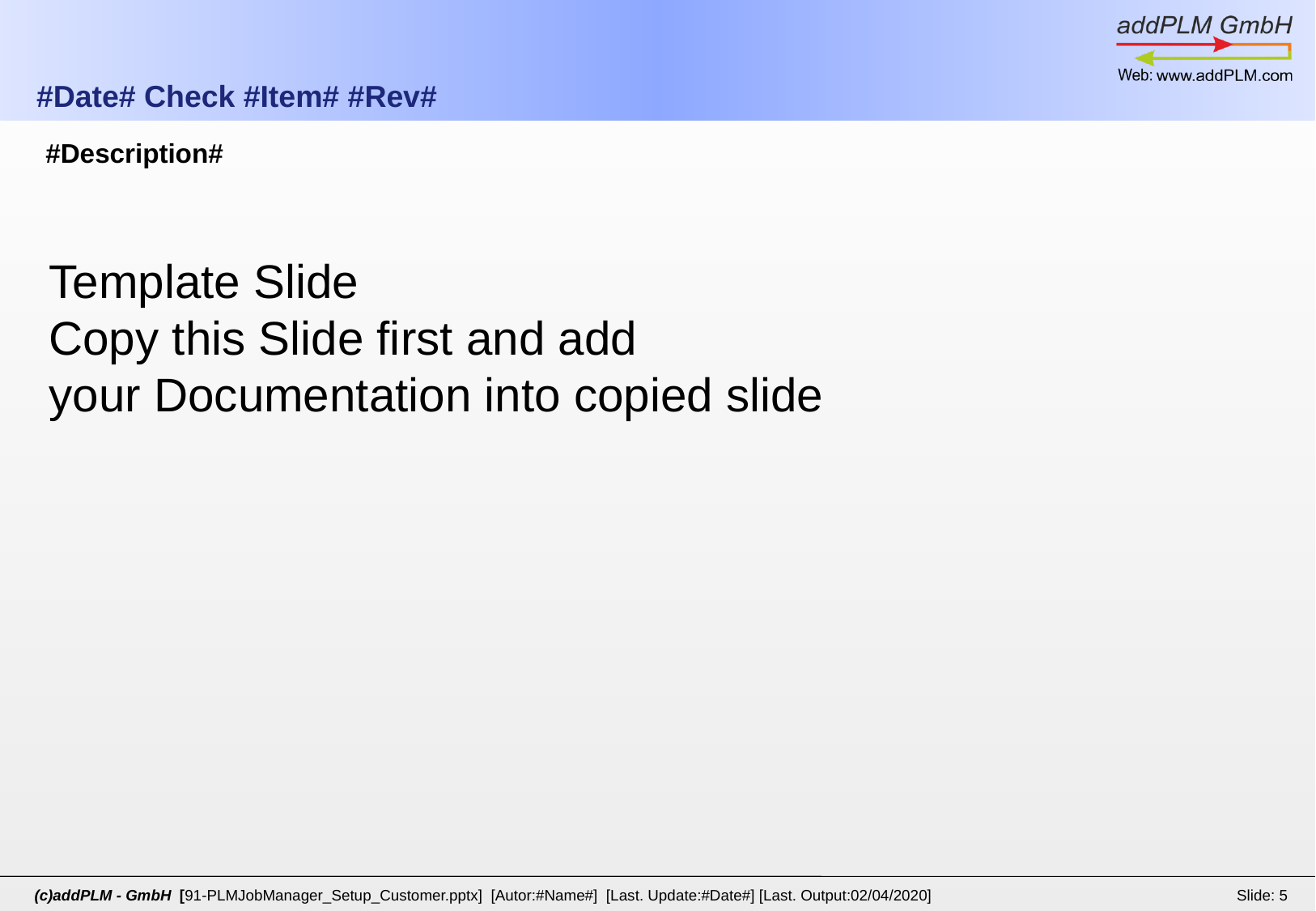

# #Date# Check #Item# #Rev#
#Description#
Template Slide
Copy this Slide first and add
your Documentation into copied slide